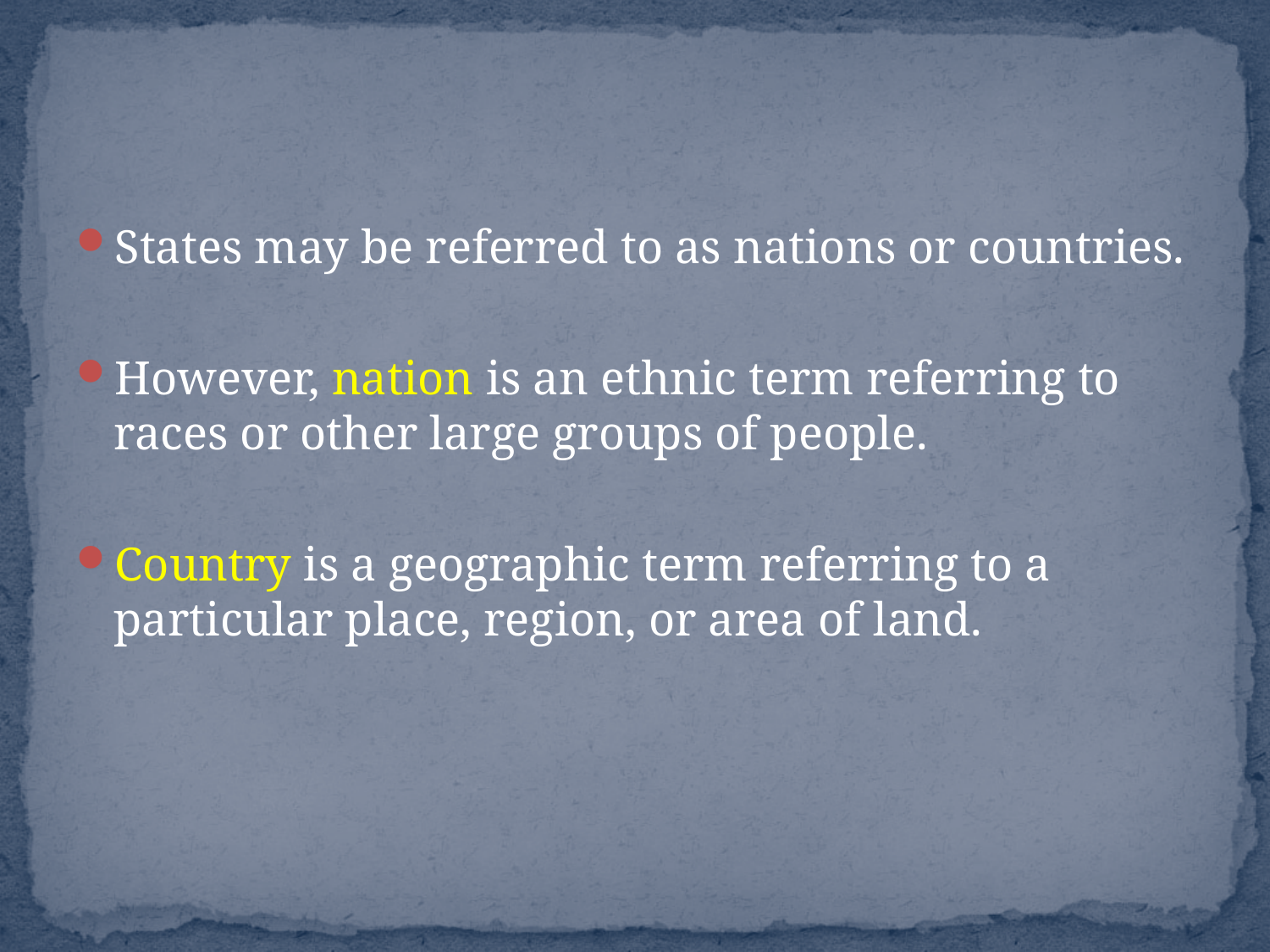

#
States may be referred to as nations or countries.

However, nation is an ethnic term referring to races or other large groups of people.

Country is a geographic term referring to a particular place, region, or area of land.